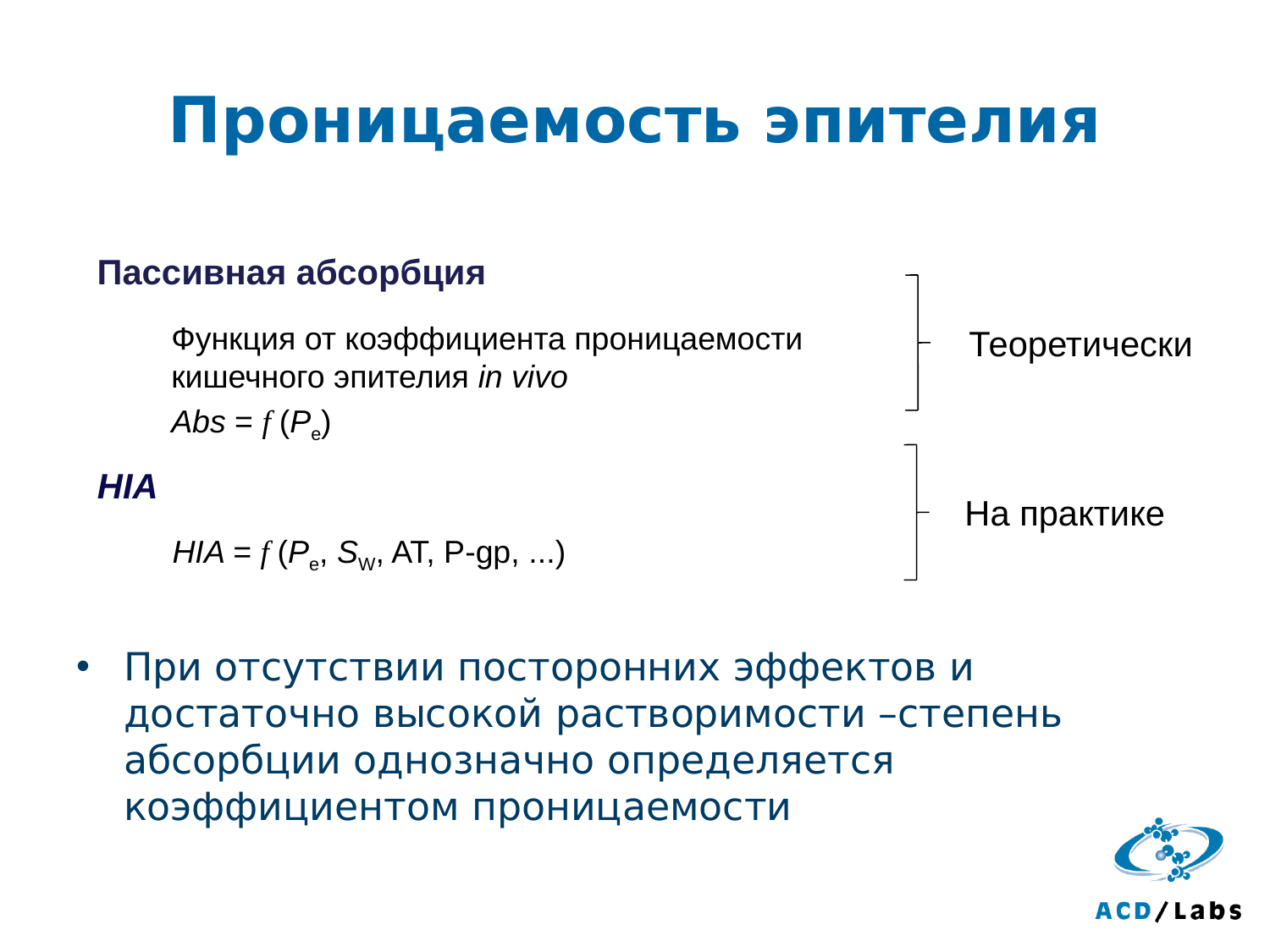

# Проницаемость эпителия
Пассивная абсорбция

Функция от коэффициента проницаемости кишечного эпителия in vivo
Abs = f (Pe)
Теоретически

HIA
На практике
HIA = f (Pe, SW, AT, P-gp, ...)
При отсутствии посторонних эффектов и достаточно высокой растворимости –степень абсорбции однозначно определяется коэффициентом проницаемости